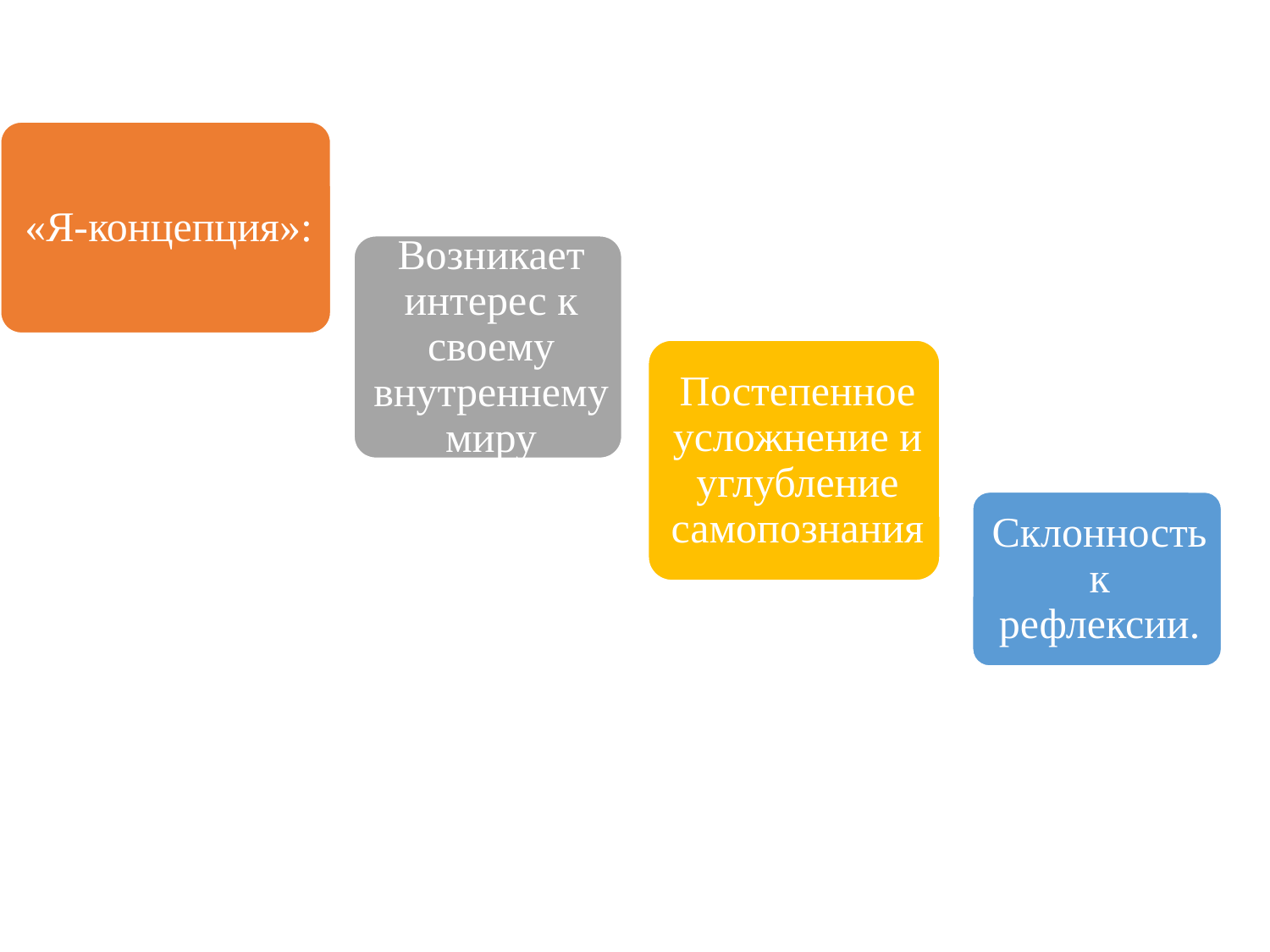

«Я-концепция»:
Возникает интерес к своему внутреннему миру
Постепенное усложнение и углубление самопознания
Склонность к рефлексии.